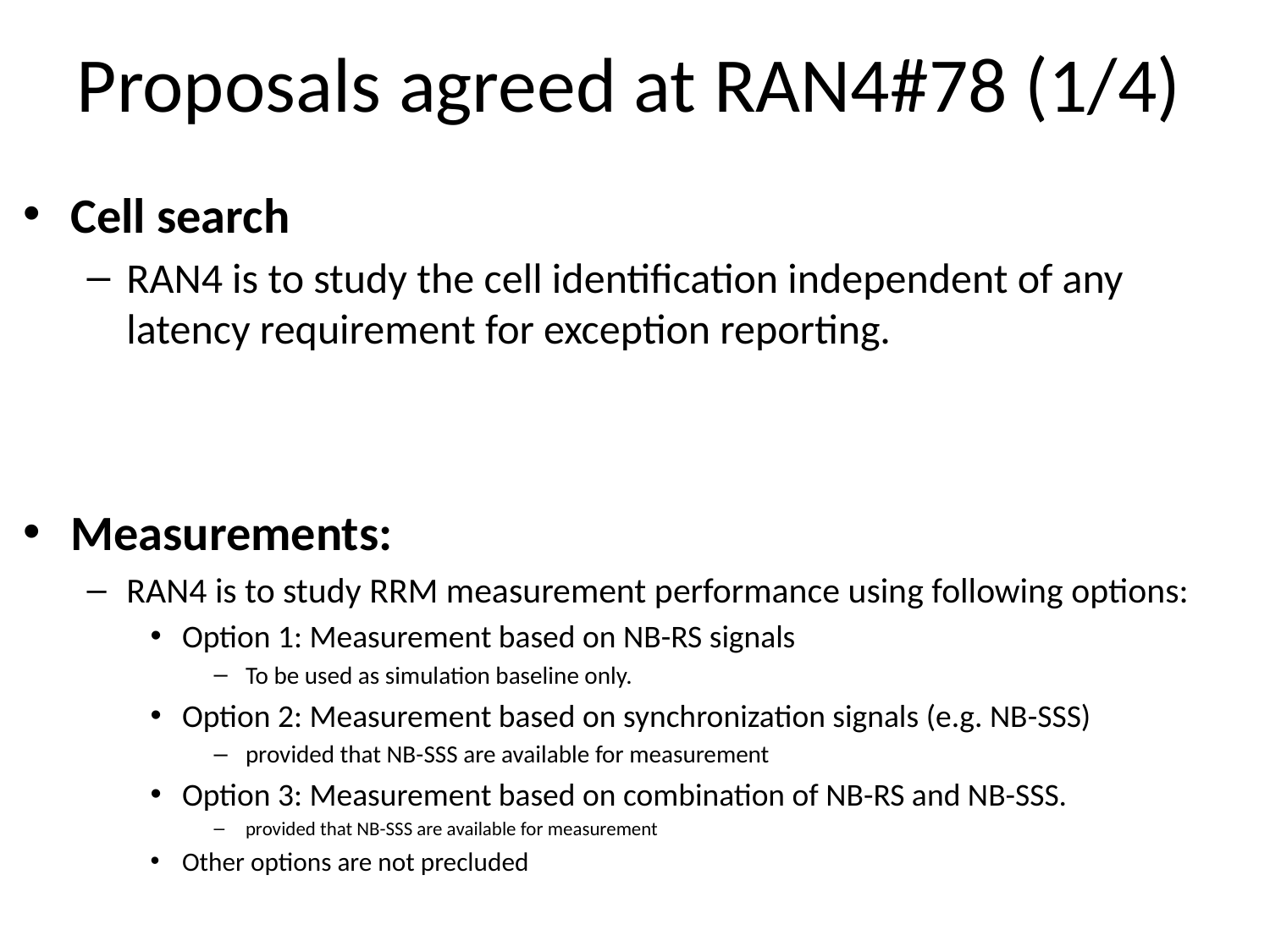

# Proposals agreed at RAN4#78 (1/4)

Cell search
RAN4 is to study the cell identification independent of any latency requirement for exception reporting.

Measurements:
RAN4 is to study RRM measurement performance using following options:
Option 1: Measurement based on NB-RS signals
To be used as simulation baseline only.
Option 2: Measurement based on synchronization signals (e.g. NB-SSS)
provided that NB-SSS are available for measurement
Option 3: Measurement based on combination of NB-RS and NB-SSS.
provided that NB-SSS are available for measurement
Other options are not precluded